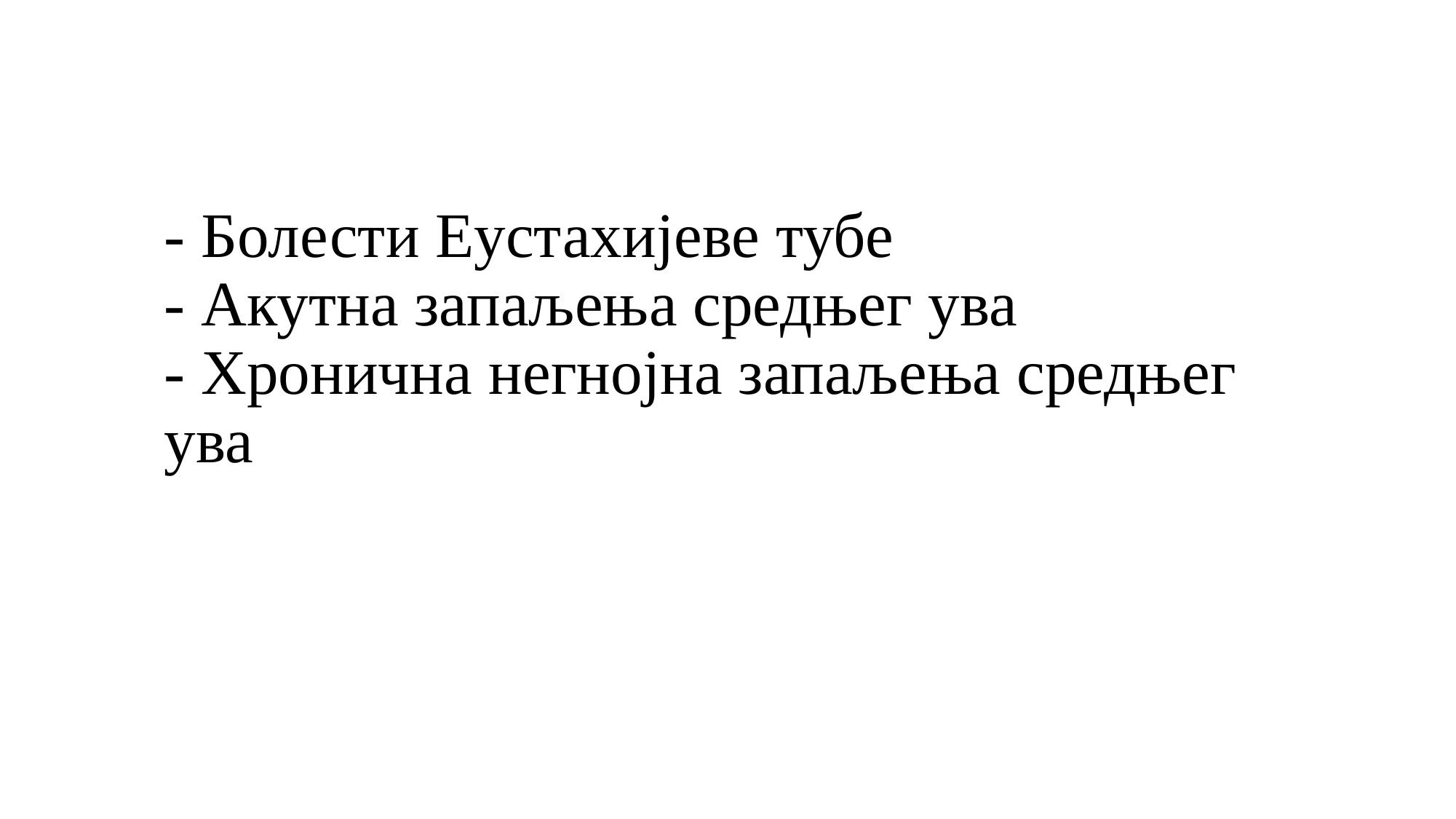

# - Болести Еустахијеве тубе - Акутна запаљења средњег ува - Хронична негнојна запаљења средњег ува